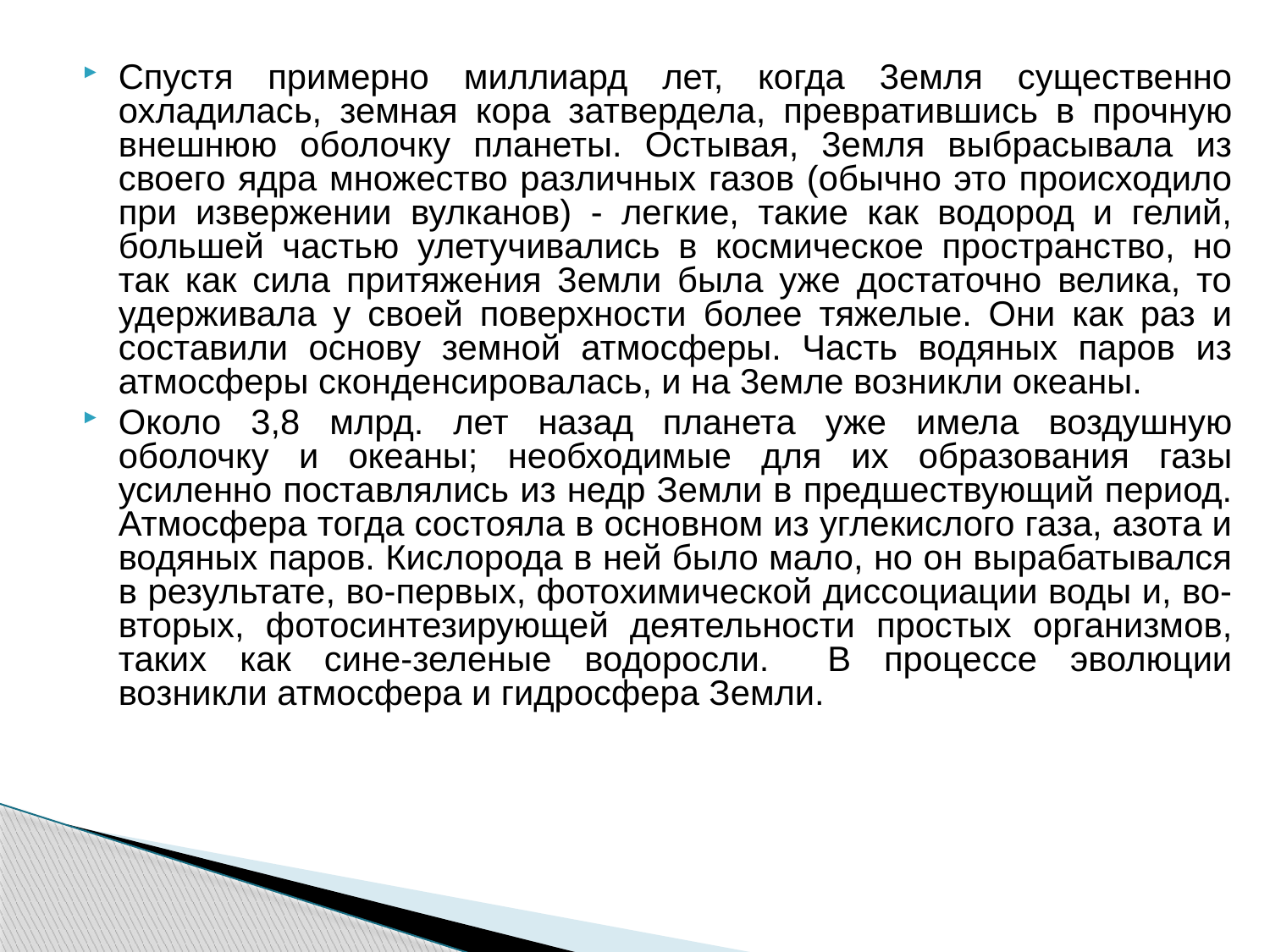

Спустя примерно миллиард лет, когда 3емля существенно охладилась, земная кора затвердела, превратившись в прочную внешнюю оболочку планеты. Остывая, 3емля выбрасывала из своего ядра множество различных газов (обычно это происходило при извержении вулканов) - легкие, такие как водород и гелий, большей частью улетучивались в космическое пространство, но так как сила притяжения 3емли была уже достаточно велика, то удерживала у своей поверхности более тяжелые. Они как раз и составили основу земной атмосферы. Часть водяных паров из атмосферы сконденсировалась, и на 3емле возникли океаны.
Около 3,8 млрд. лет назад планета уже имела воздушную оболочку и океаны; необходимые для их образования газы усиленно поставлялись из недр Земли в предшествующий период. Атмосфера тогда состояла в основном из углекислого газа, азота и водяных паров. Кислорода в ней было мало, но он вырабатывался в результате, во-первых, фотохимической диссоциации воды и, во-вторых, фотосинтезирующей деятельности простых организмов, таких как сине-зеленые водоросли.      В процессе эволюции возникли атмосфера и гидросфера Земли.